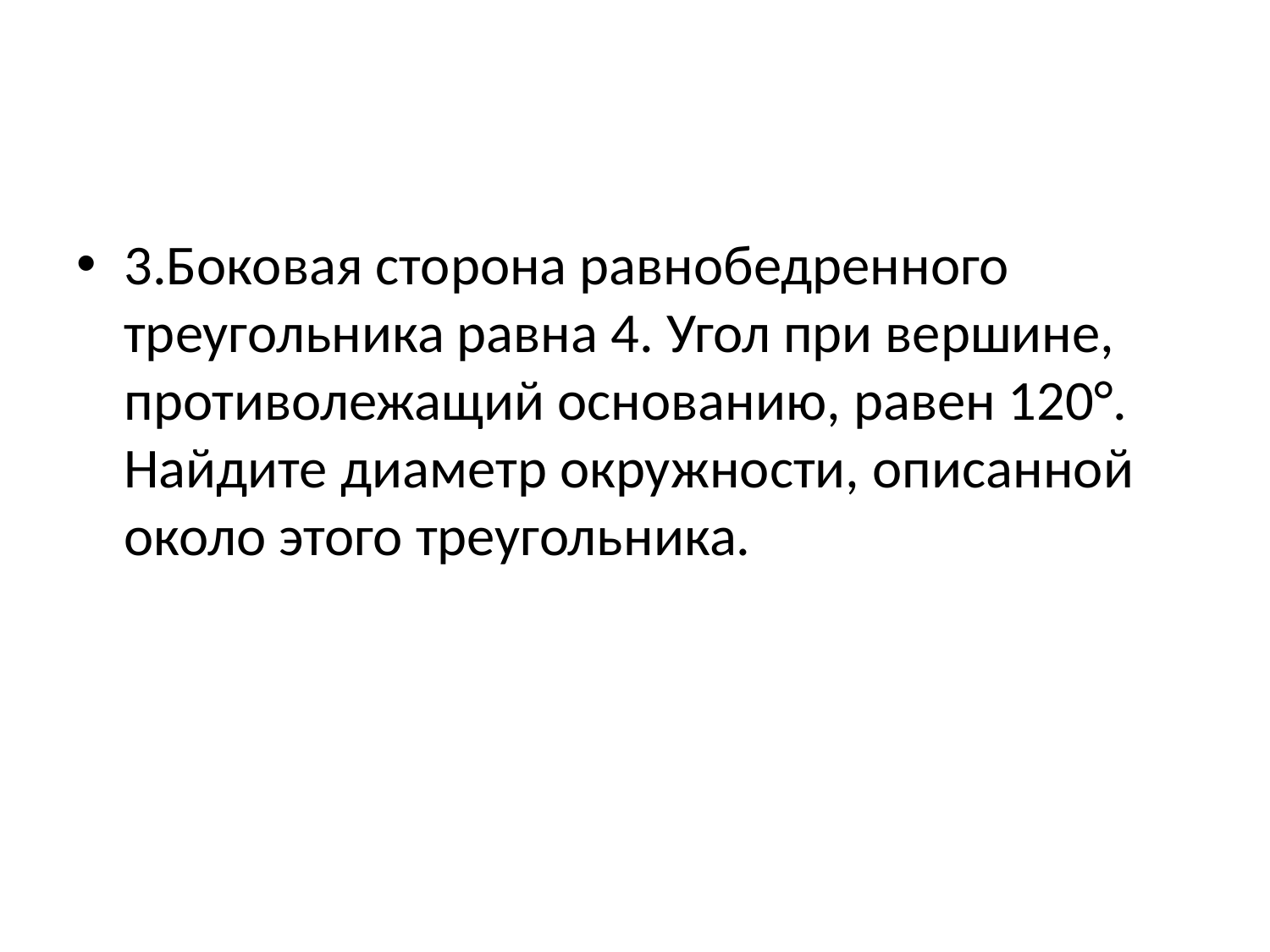

#
3.Боковая сторона равнобедренного треугольника равна 4. Угол при вершине, противолежащий основанию, равен 120°. Найдите диаметр окружности, описанной около этого треугольника.